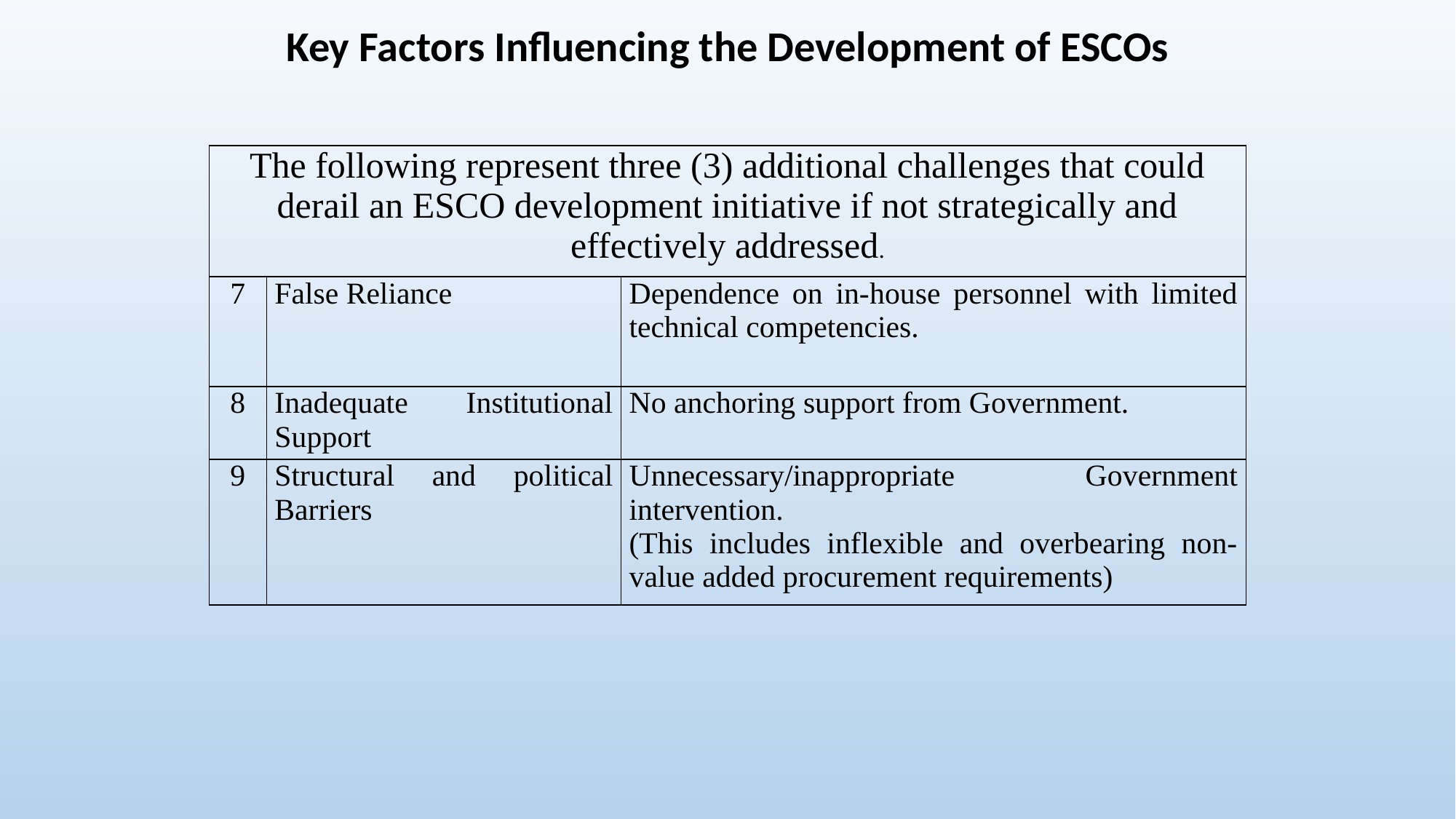

Key Factors Influencing the Development of ESCOs
| The following represent three (3) additional challenges that could derail an ESCO development initiative if not strategically and effectively addressed. |  |  |
| --- | --- | --- |
| 7 | False Reliance | Dependence on in-house personnel with limited technical competencies. |
| 8 | Inadequate Institutional Support | No anchoring support from Government. |
| 9 | Structural and political Barriers | Unnecessary/inappropriate Government intervention. (This includes inflexible and overbearing non-value added procurement requirements) |